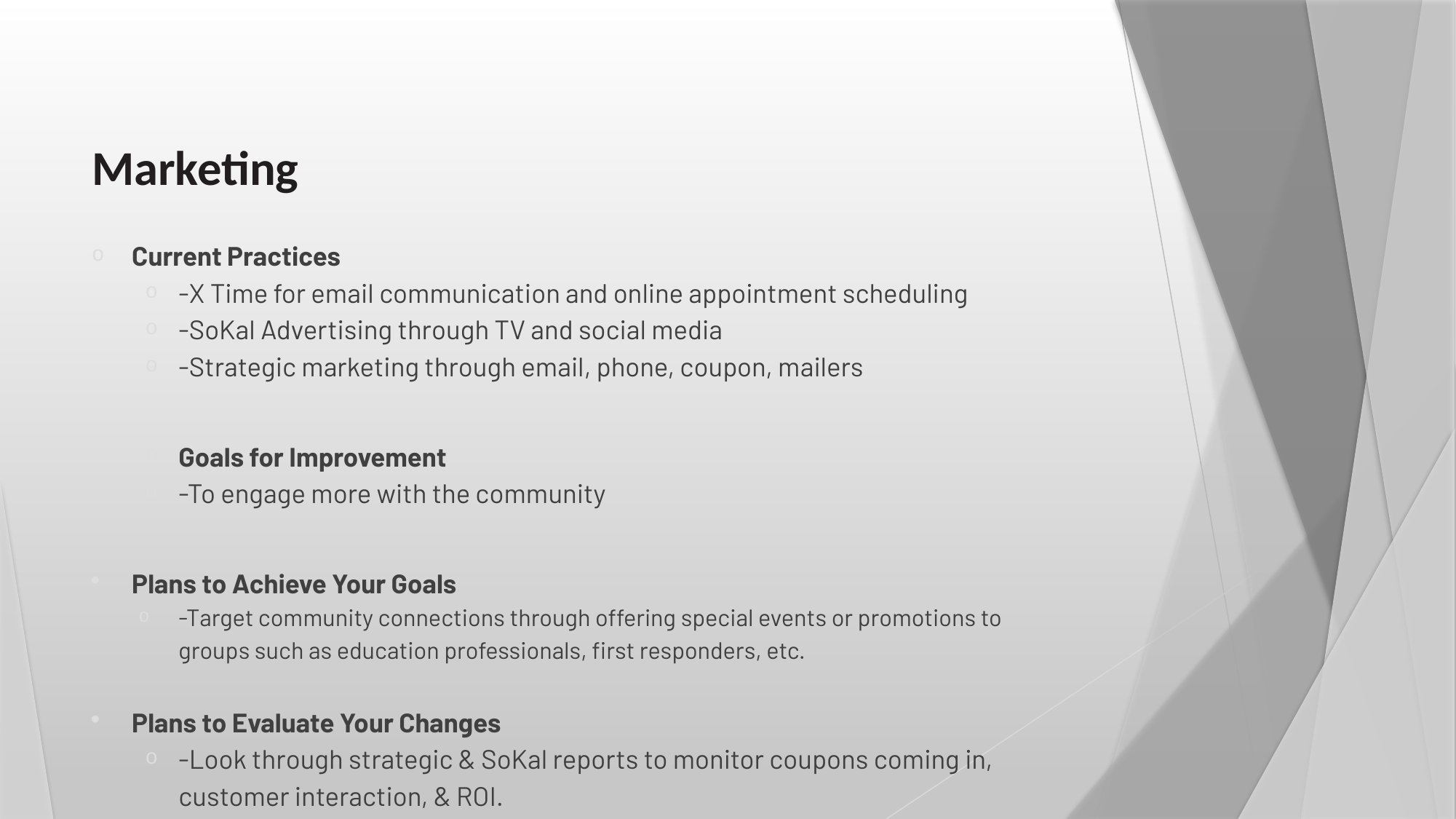

# Marketing

Current Practices
-X Time for email communication and online appointment scheduling
-SoKal Advertising through TV and social media
-Strategic marketing through email, phone, coupon, mailers

Goals for Improvement
-To engage more with the community

Plans to Achieve Your Goals
-Target community connections through offering special events or promotions to groups such as education professionals, first responders, etc.

Plans to Evaluate Your Changes
-Look through strategic & SoKal reports to monitor coupons coming in, customer interaction, & ROI.